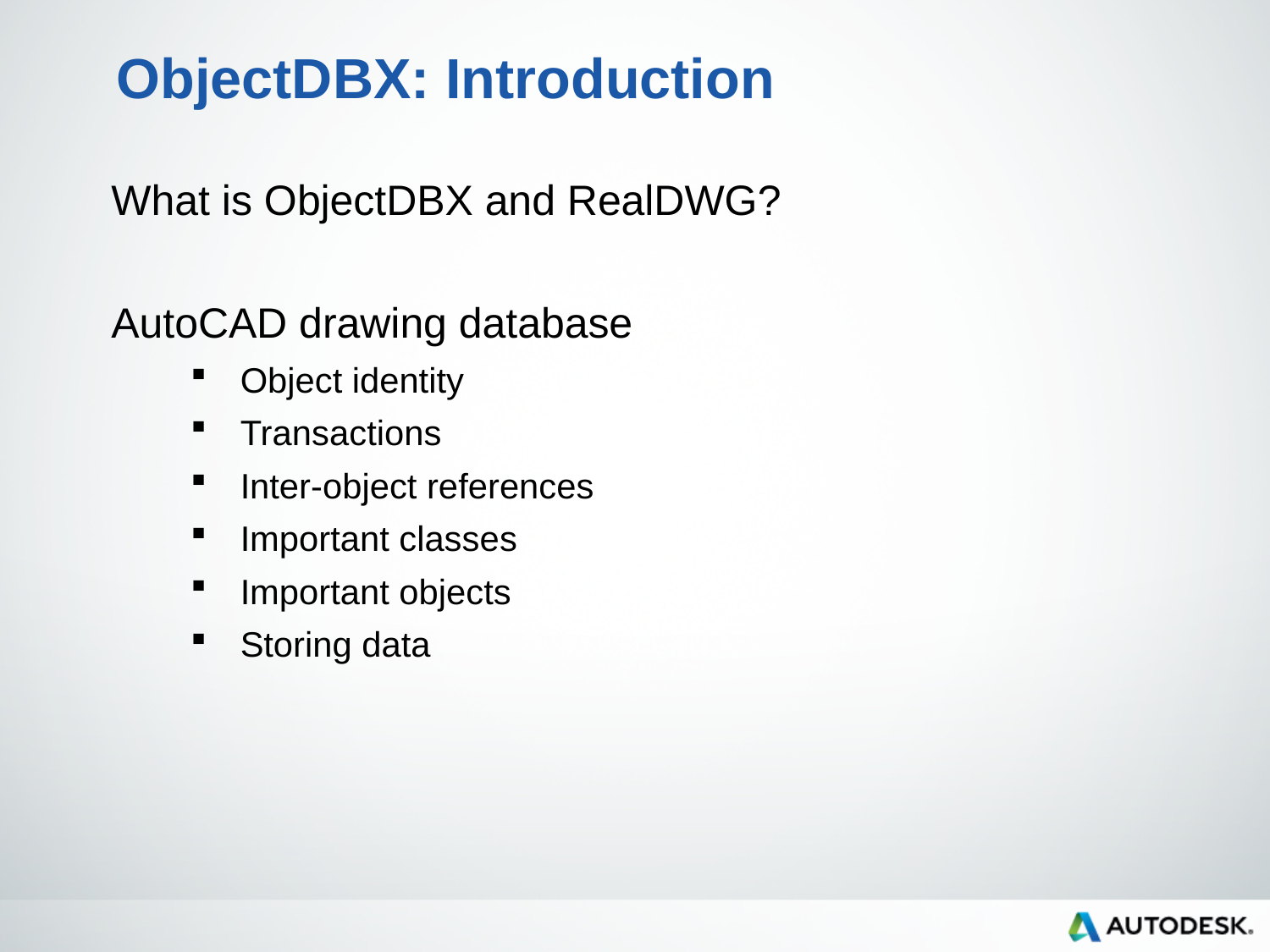

# ObjectDBX: Introduction
What is ObjectDBX and RealDWG?

AutoCAD drawing database
Object identity
Transactions
Inter-object references
Important classes
Important objects
Storing data